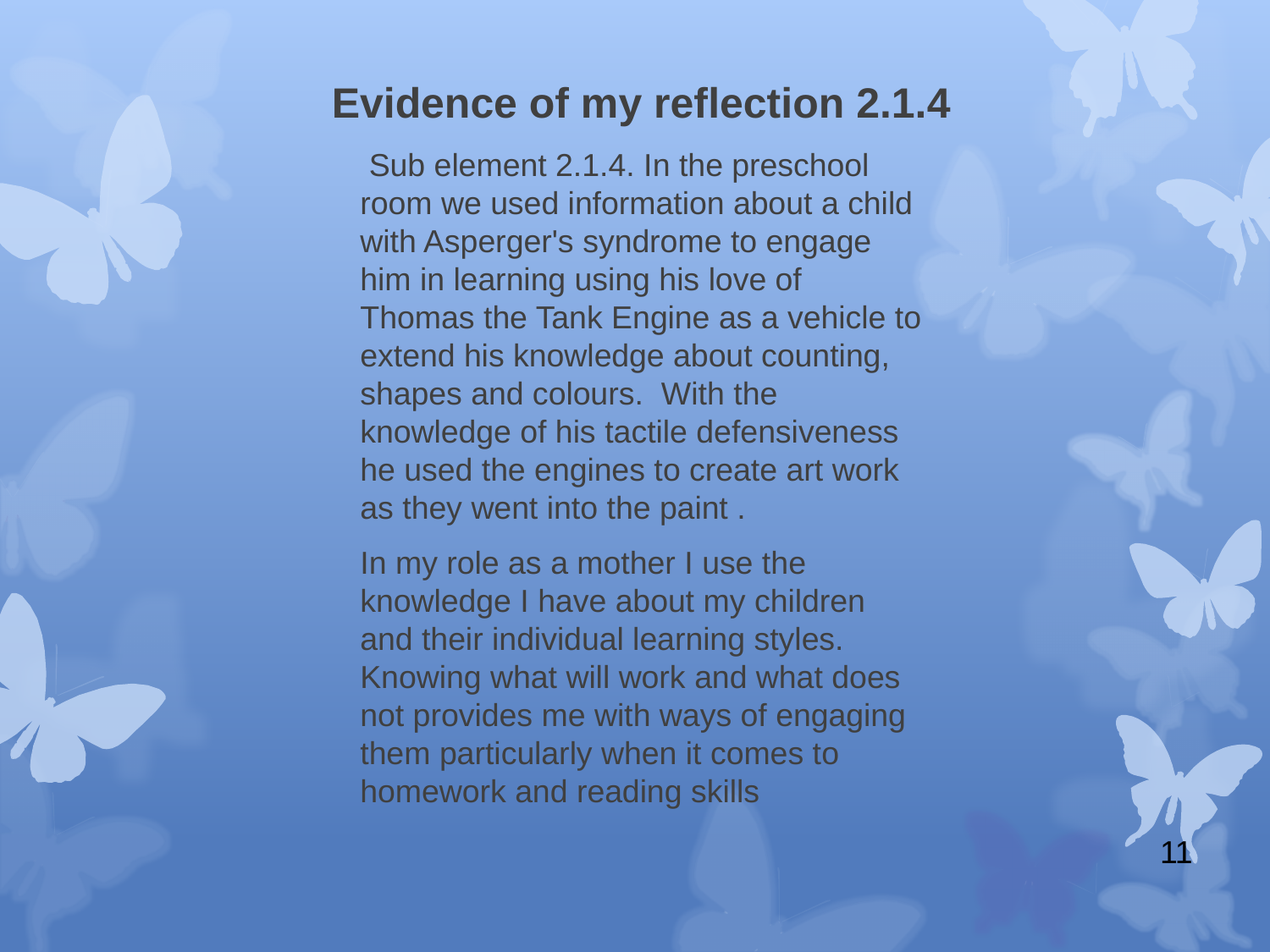

Evidence of my reflection 2.1.4
 Sub element 2.1.4. In the preschool room we used information about a child with Asperger's syndrome to engage him in learning using his love of Thomas the Tank Engine as a vehicle to extend his knowledge about counting, shapes and colours.  With the knowledge of his tactile defensiveness he used the engines to create art work as they went into the paint .
In my role as a mother I use the knowledge I have about my children and their individual learning styles. Knowing what will work and what does not provides me with ways of engaging them particularly when it comes to homework and reading skills

11